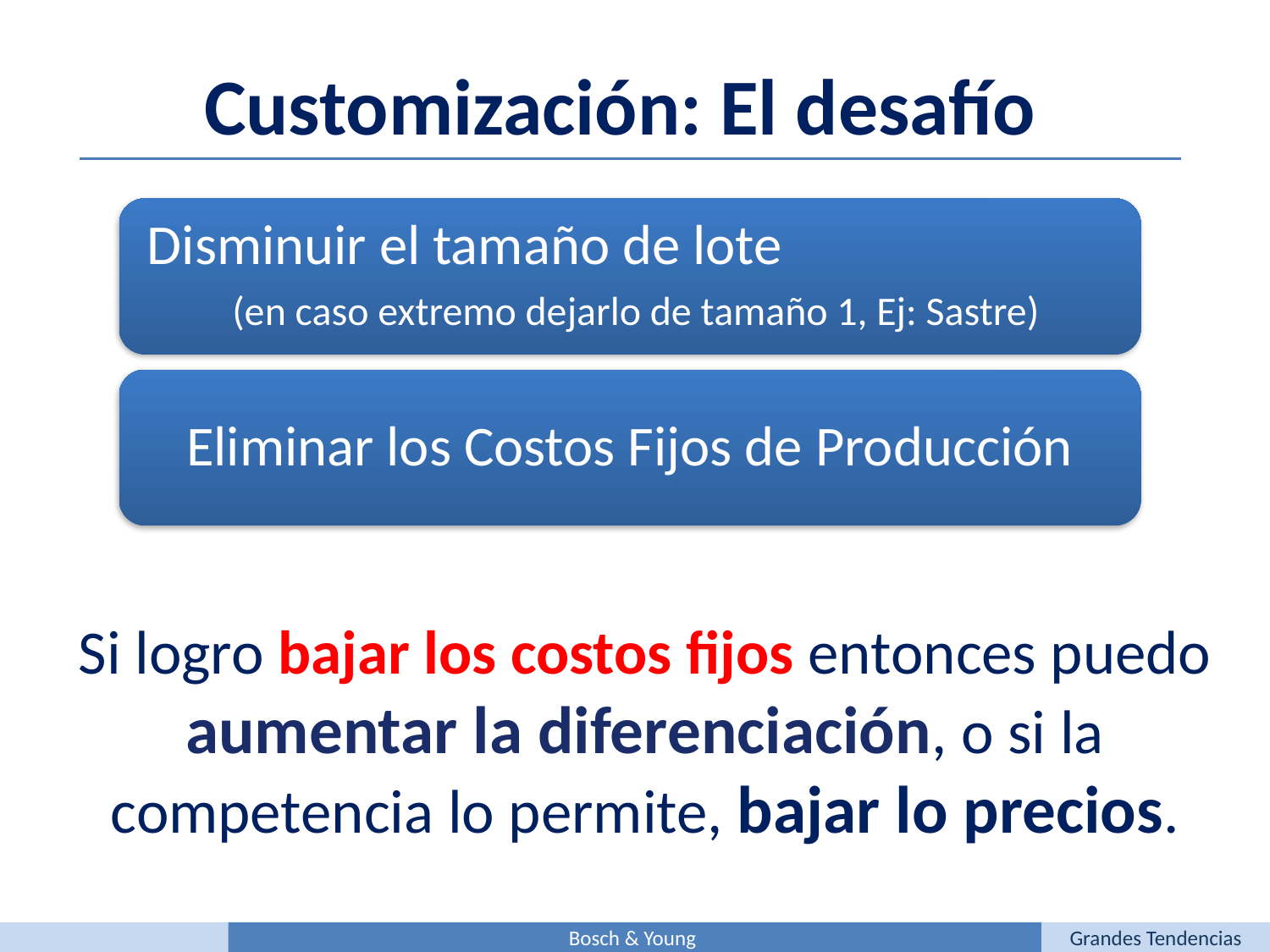

Customización: El desafío
Disminuir el tamaño de lote                            (en caso extremo dejarlo de tamaño 1, Ej: Sastre)
Eliminar los Costos Fijos de Producción
Si logro bajar los costos fijos entonces puedo aumentar la diferenciación, o si la competencia lo permite, bajar lo precios.

Bosch & Young
Grandes Tendencias